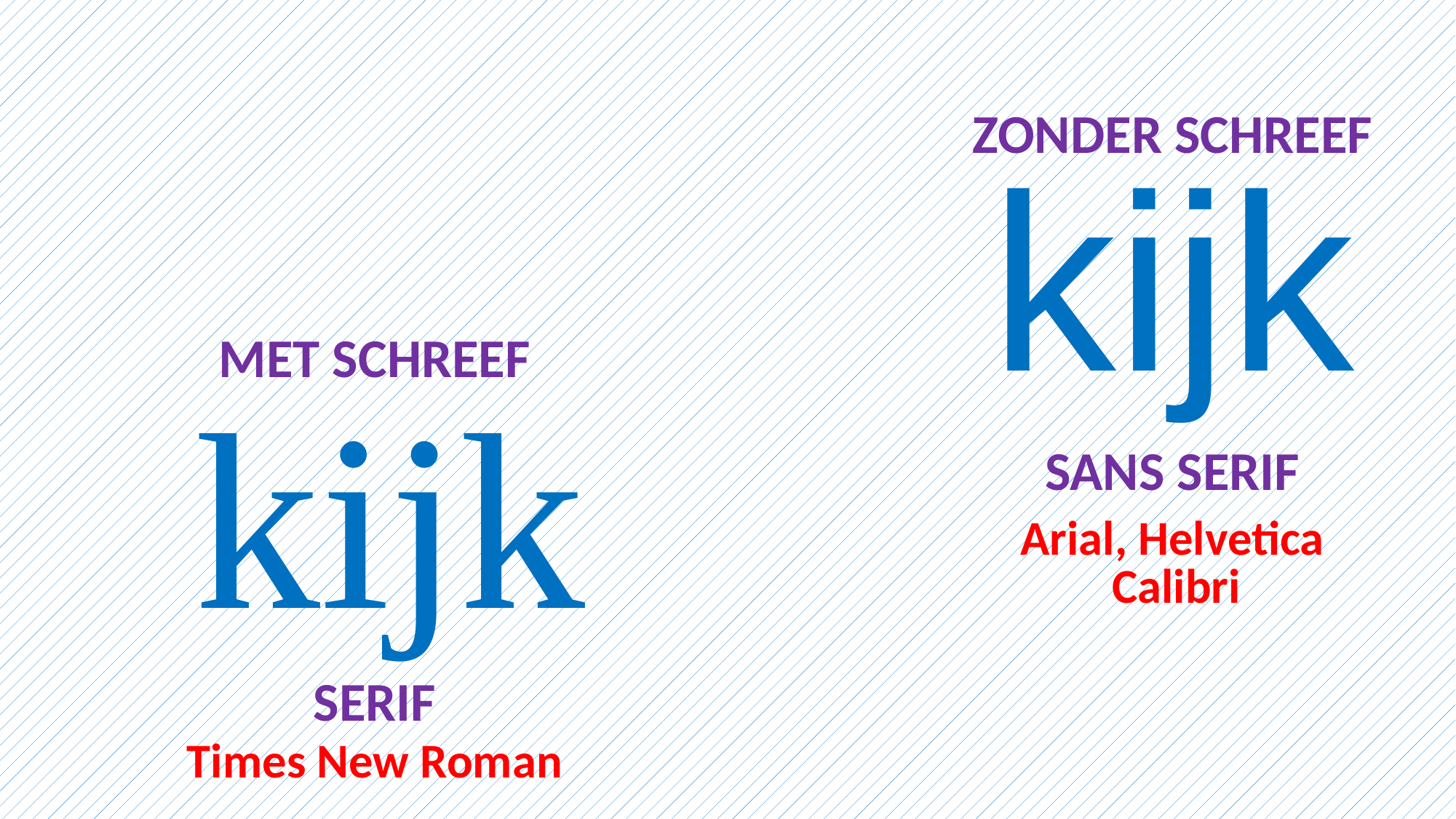

ZONDER SCHREEF
kijk
MET SCHREEF
kijk
SANS SERIF
Arial, Helvetica
Calibri
SERIF
Times New Roman